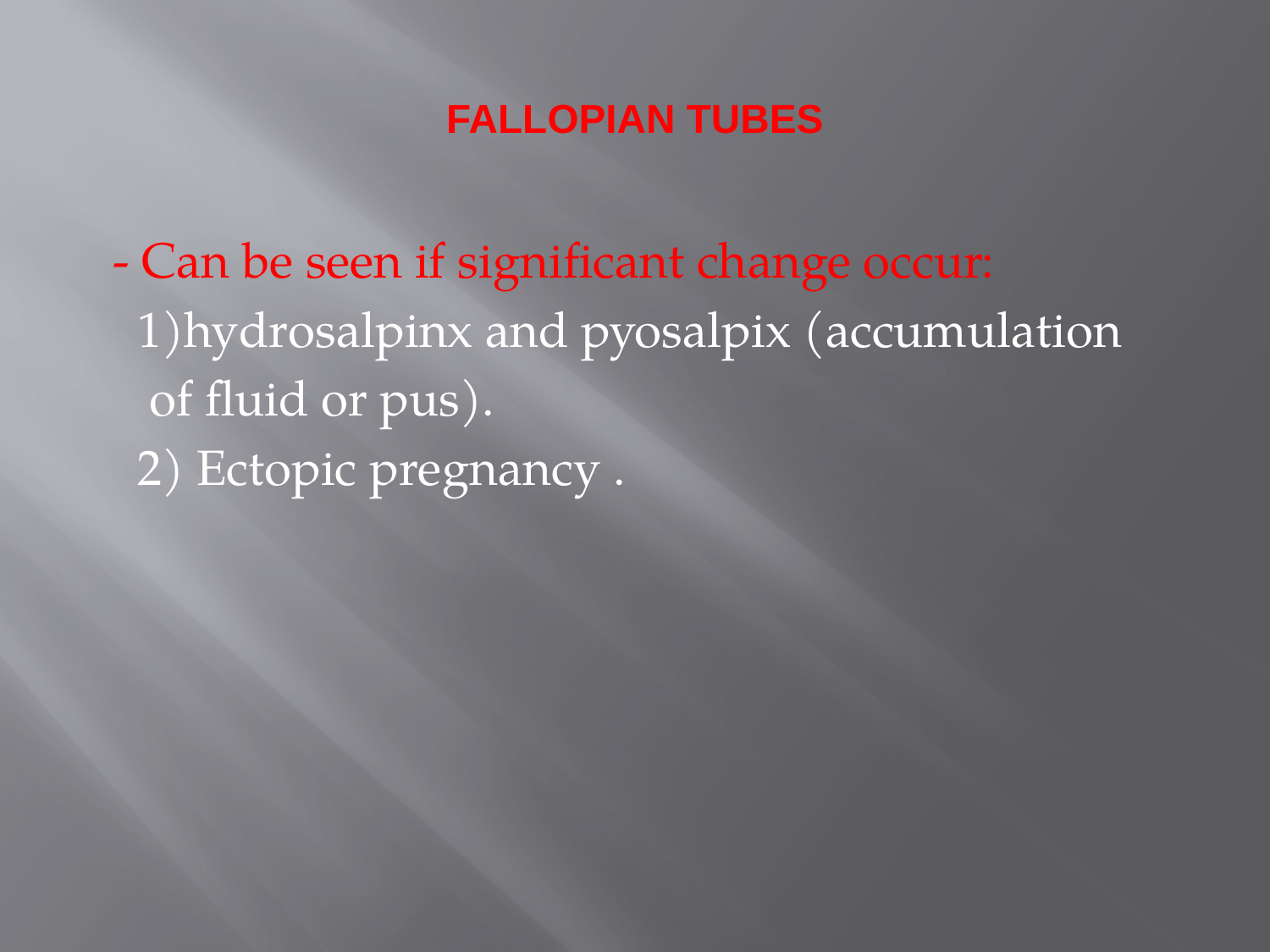

# FALLOPIAN TUBES
   - Can be seen if significant change occur:
     1)hydrosalpinx and pyosalpix (accumulation
      of fluid or pus).
     2) Ectopic pregnancy .